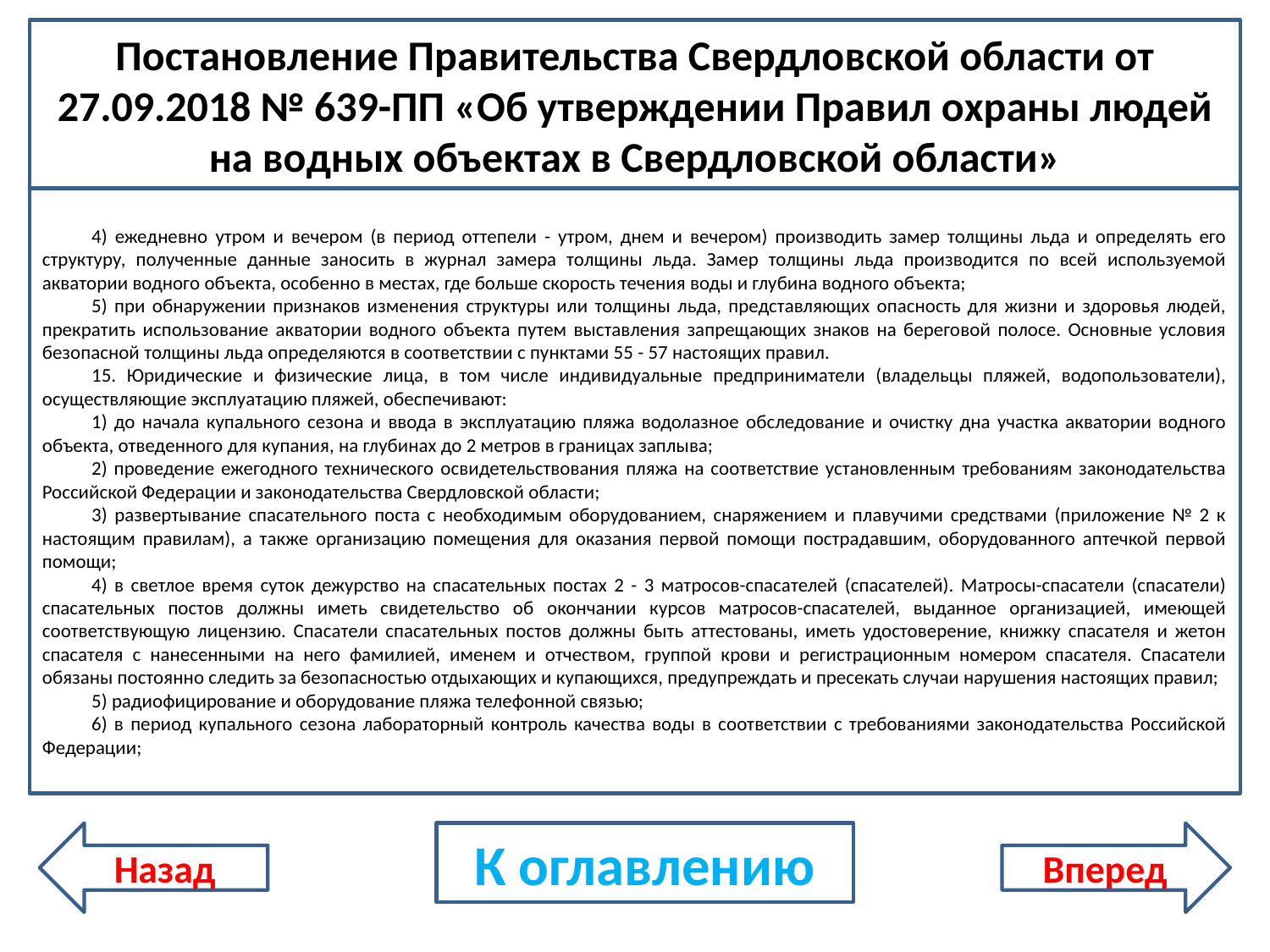

Постановление Правительства Свердловской области от 27.09.2018 № 639-ПП «Об утверждении Правил охраны людей на водных объектах в Свердловской области»
4) ежедневно утром и вечером (в период оттепели - утром, днем и вечером) производить замер толщины льда и определять его структуру, полученные данные заносить в журнал замера толщины льда. Замер толщины льда производится по всей используемой акватории водного объекта, особенно в местах, где больше скорость течения воды и глубина водного объекта;
5) при обнаружении признаков изменения структуры или толщины льда, представляющих опасность для жизни и здоровья людей, прекратить использование акватории водного объекта путем выставления запрещающих знаков на береговой полосе. Основные условия безопасной толщины льда определяются в соответствии с пунктами 55 - 57 настоящих правил.
15. Юридические и физические лица, в том числе индивидуальные предприниматели (владельцы пляжей, водопользователи), осуществляющие эксплуатацию пляжей, обеспечивают:
1) до начала купального сезона и ввода в эксплуатацию пляжа водолазное обследование и очистку дна участка акватории водного объекта, отведенного для купания, на глубинах до 2 метров в границах заплыва;
2) проведение ежегодного технического освидетельствования пляжа на соответствие установленным требованиям законодательства Российской Федерации и законодательства Свердловской области;
3) развертывание спасательного поста с необходимым оборудованием, снаряжением и плавучими средствами (приложение № 2 к настоящим правилам), а также организацию помещения для оказания первой помощи пострадавшим, оборудованного аптечкой первой помощи;
4) в светлое время суток дежурство на спасательных постах 2 - 3 матросов-спасателей (спасателей). Матросы-спасатели (спасатели) спасательных постов должны иметь свидетельство об окончании курсов матросов-спасателей, выданное организацией, имеющей соответствующую лицензию. Спасатели спасательных постов должны быть аттестованы, иметь удостоверение, книжку спасателя и жетон спасателя с нанесенными на него фамилией, именем и отчеством, группой крови и регистрационным номером спасателя. Спасатели обязаны постоянно следить за безопасностью отдыхающих и купающихся, предупреждать и пресекать случаи нарушения настоящих правил;
5) радиофицирование и оборудование пляжа телефонной связью;
6) в период купального сезона лабораторный контроль качества воды в соответствии с требованиями законодательства Российской Федерации;
Назад
К оглавлению
Вперед